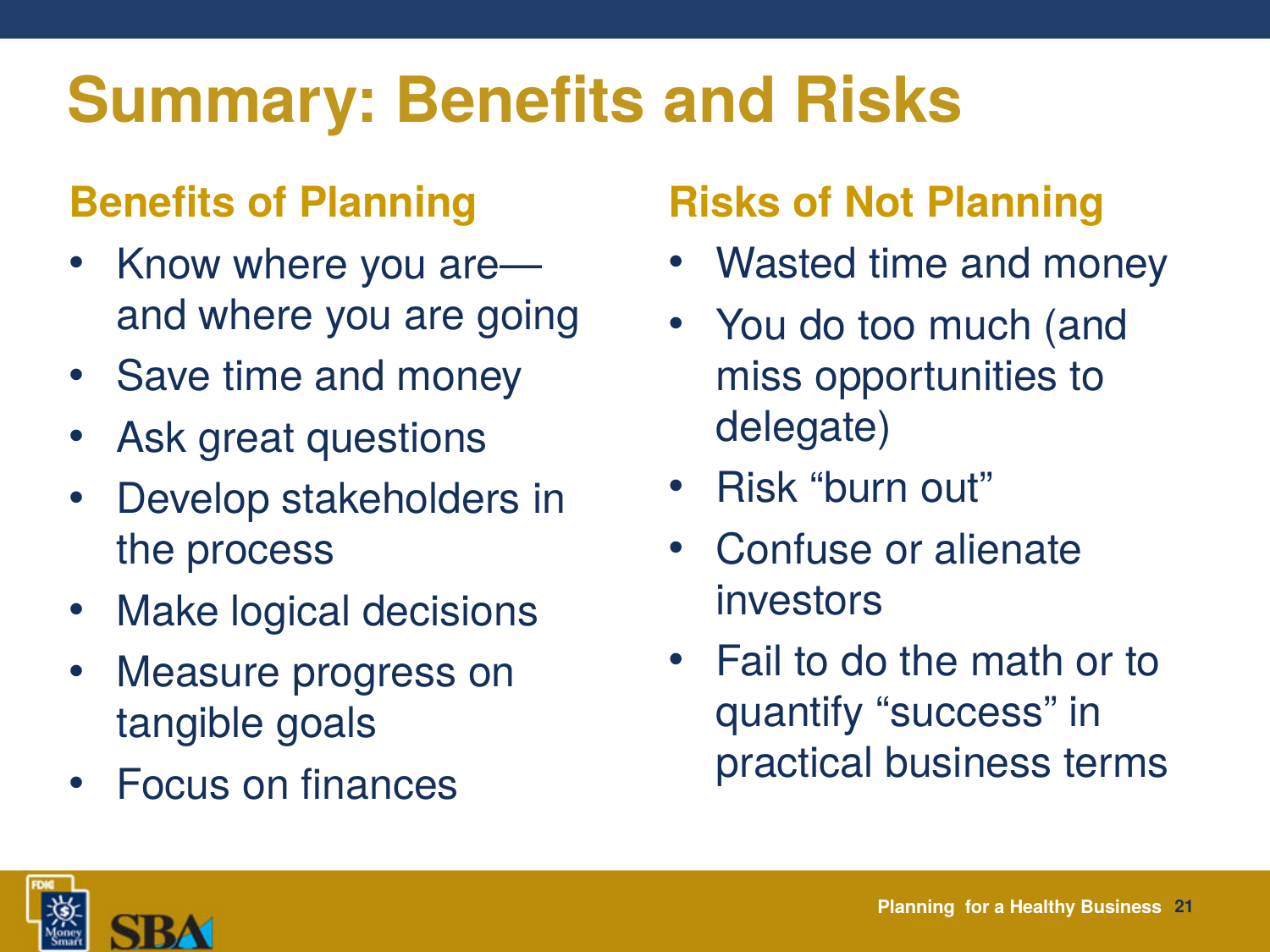

# Summary: Benefits and Risks
Risks of Not Planning
Wasted time and money
You do too much (and miss opportunities to delegate)
Risk “burn out”
Confuse or alienate investors
Fail to do the math or to quantify “success” in practical business terms

Benefits of Planning
Know where you are—and where you are going
Save time and money
Ask great questions
Develop stakeholders in the process
Make logical decisions
Measure progress on tangible goals
Focus on finances